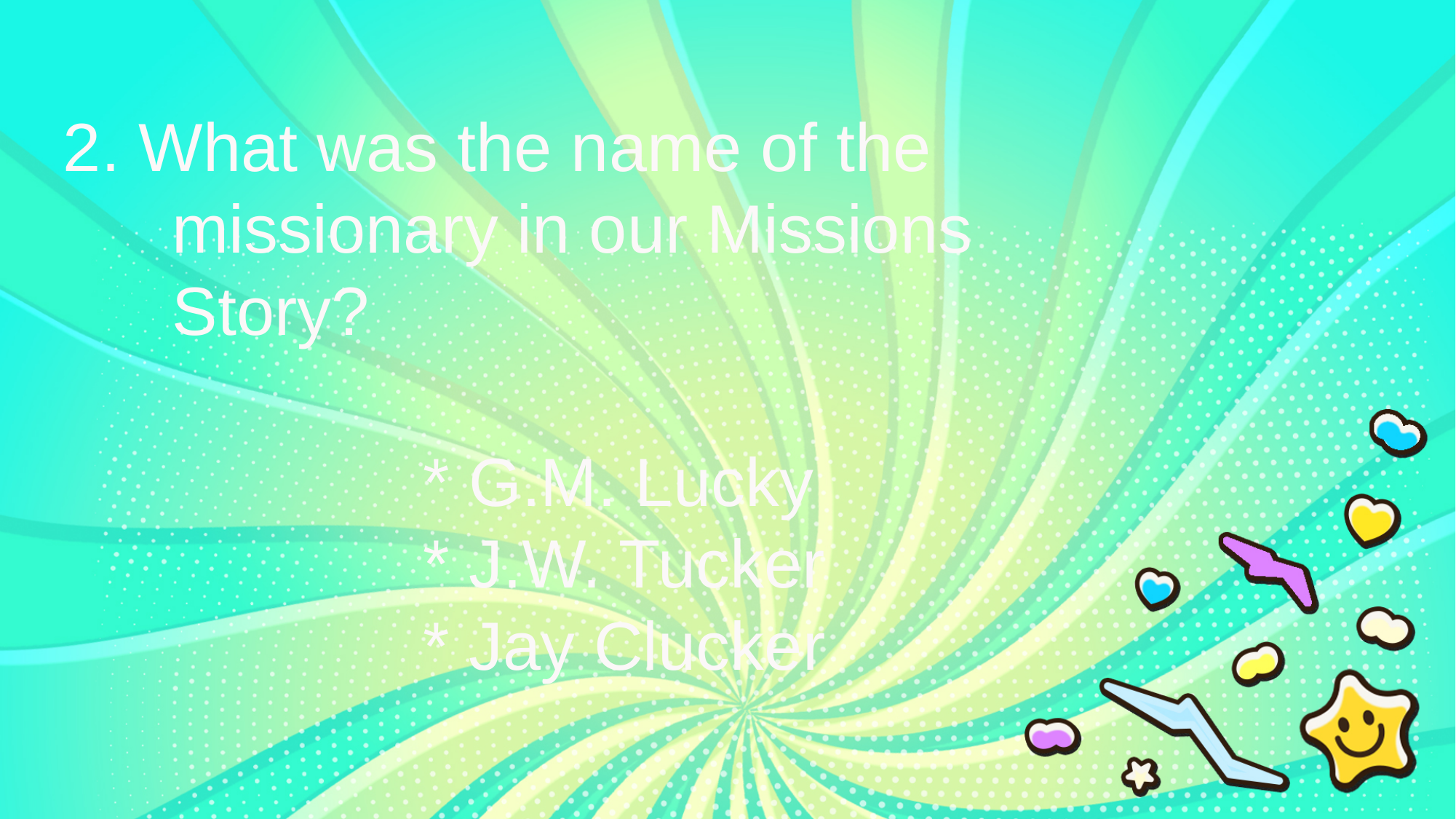

2. What was the name of the
	missionary in our Missions
	Story?
* G.M. Lucky
* J.W. Tucker
* Jay Clucker